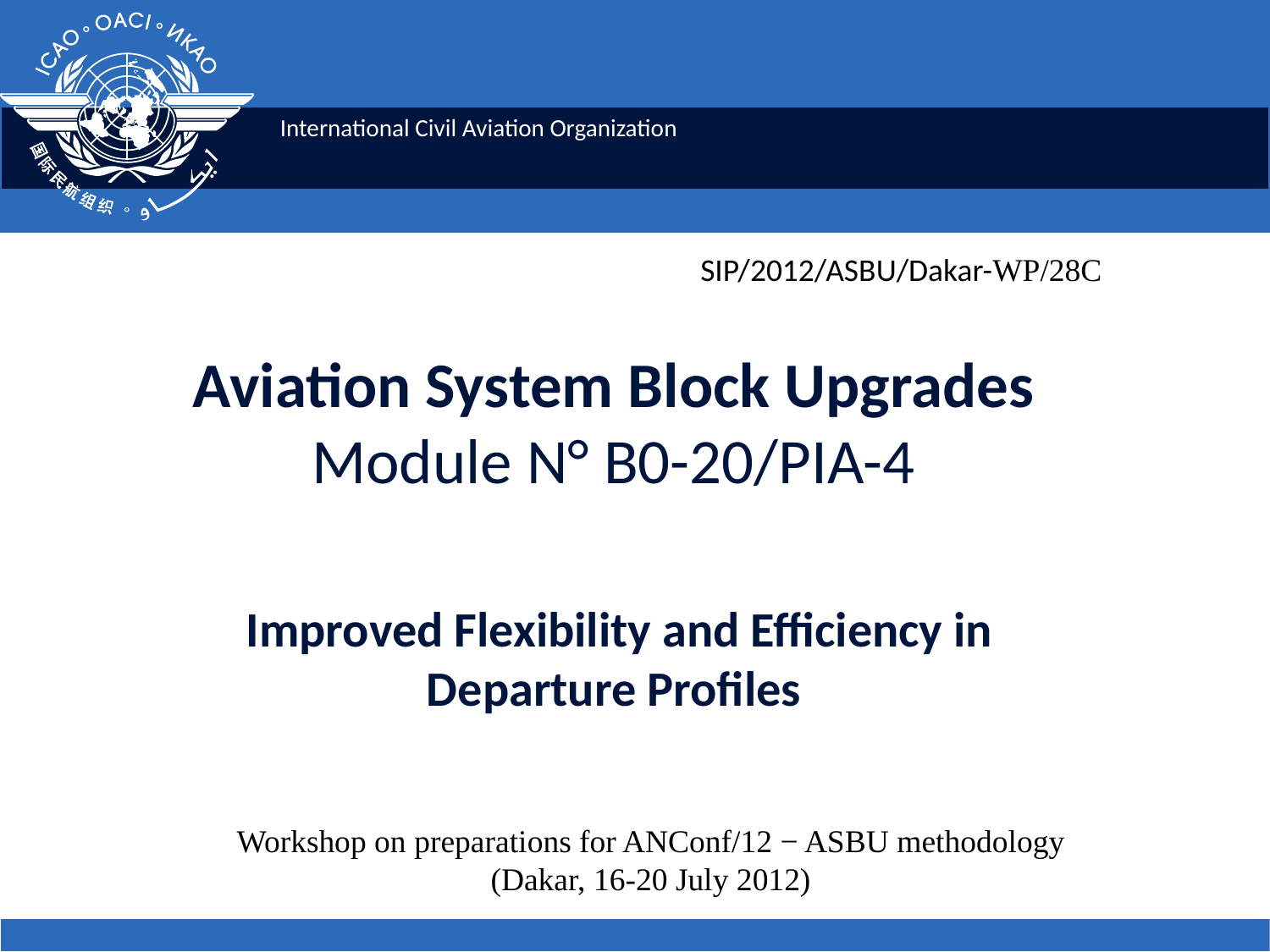

SIP/2012/ASBU/Dakar-WP/28C
# Aviation System Block Upgrades Module N° B0-20/PIA-4 Improved Flexibility and Efficiency in Departure Profiles
Workshop on preparations for ANConf/12 − ASBU methodology
(Dakar, 16-20 July 2012)